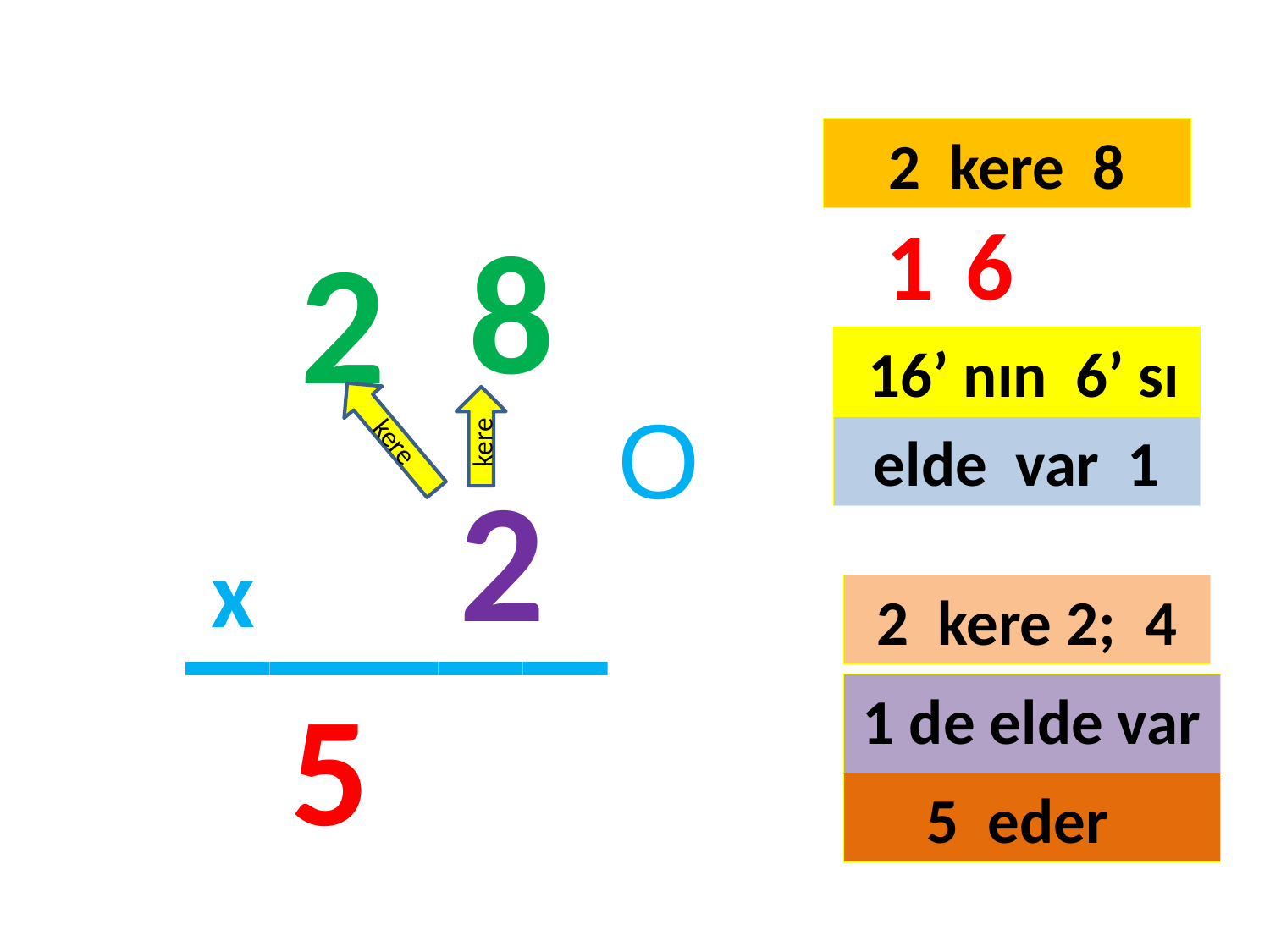

2  kere  8
8
1
6
2
#

 16’ nın  6’ sı
kere
kere
O
elde  var  1

2
_____

x
2  kere 2;  4
5
1 de elde var
5  eder